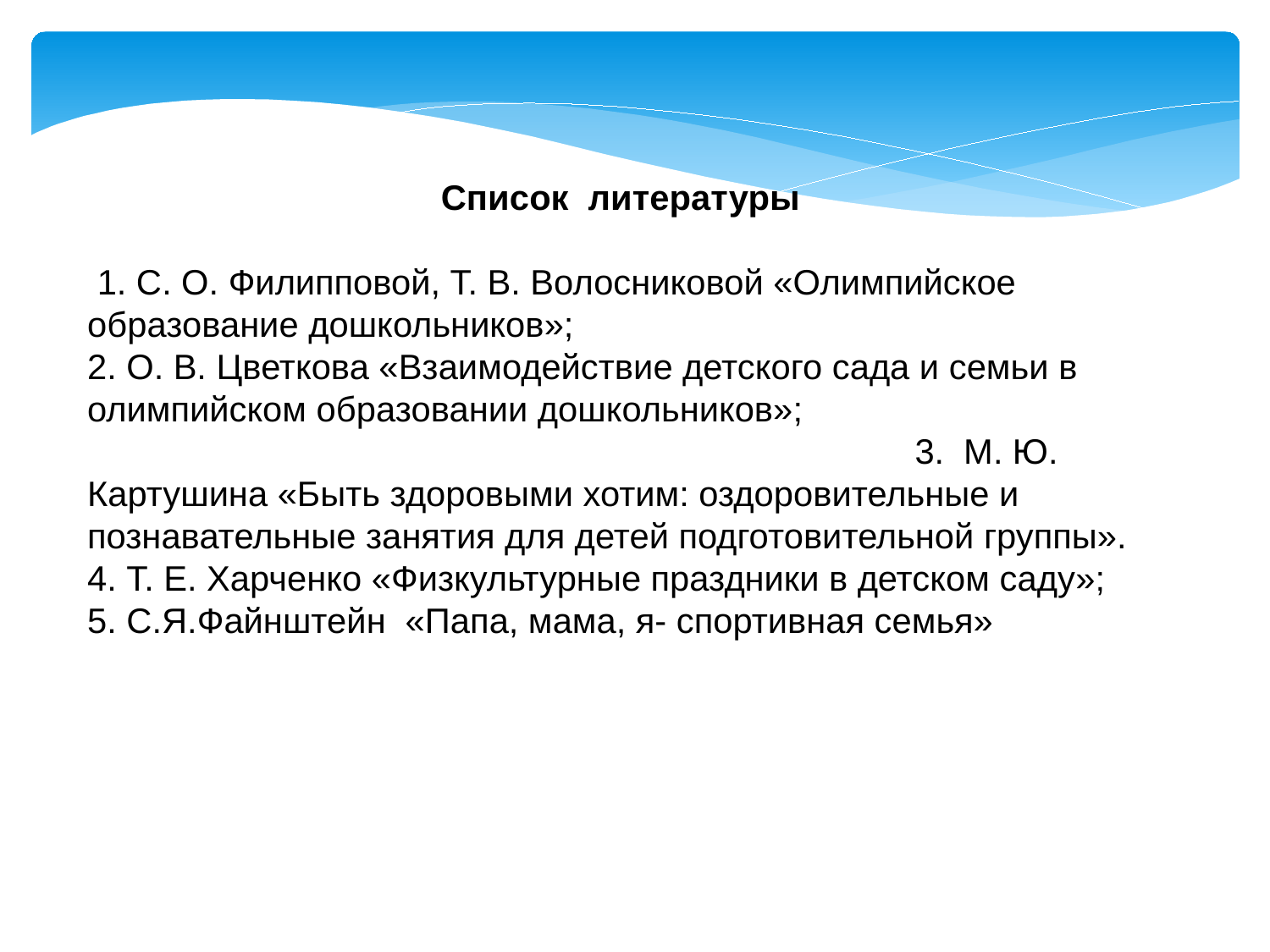

Список  литературы

 1. С. О. Филипповой, Т. В. Волосниковой «Олимпийское образование дошкольников»;
2. О. В. Цветкова «Взаимодействие детского сада и семьи в олимпийском образовании дошкольников»;                                                                                                         3.  М. Ю. Картушина «Быть здоровыми хотим: оздоровительные и познавательные занятия для детей подготовительной группы».
4. Т. Е. Харченко «Физкультурные праздники в детском саду»;
5. С.Я.Файнштейн  «Папа, мама, я- спортивная семья»